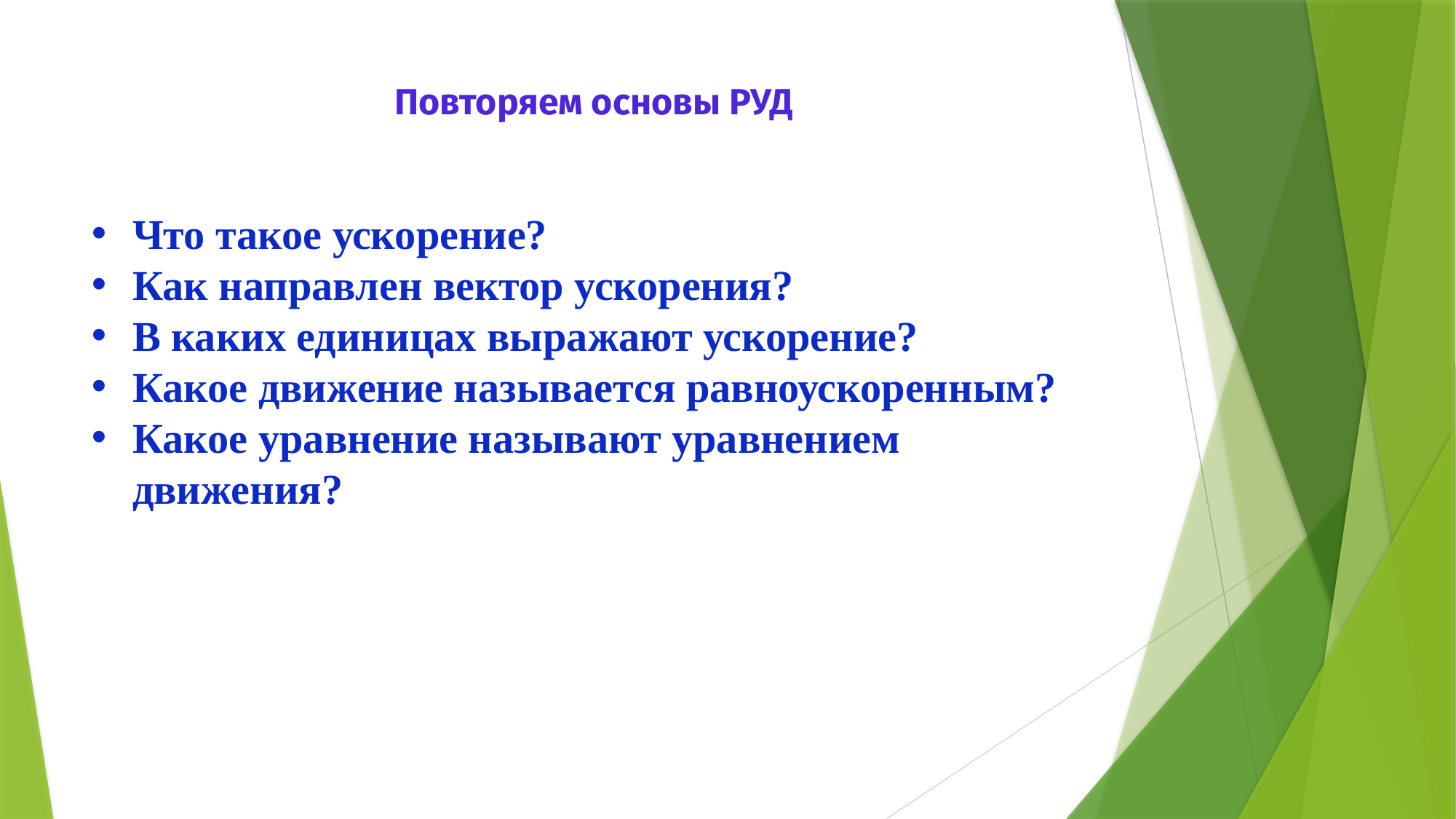

# Повторяем основы РУД

Что такое ускорение?
Как направлен вектор ускорения?
В каких единицах выражают ускорение?
Какое движение называется равноускоренным?
Какое уравнение называют уравнением движения?